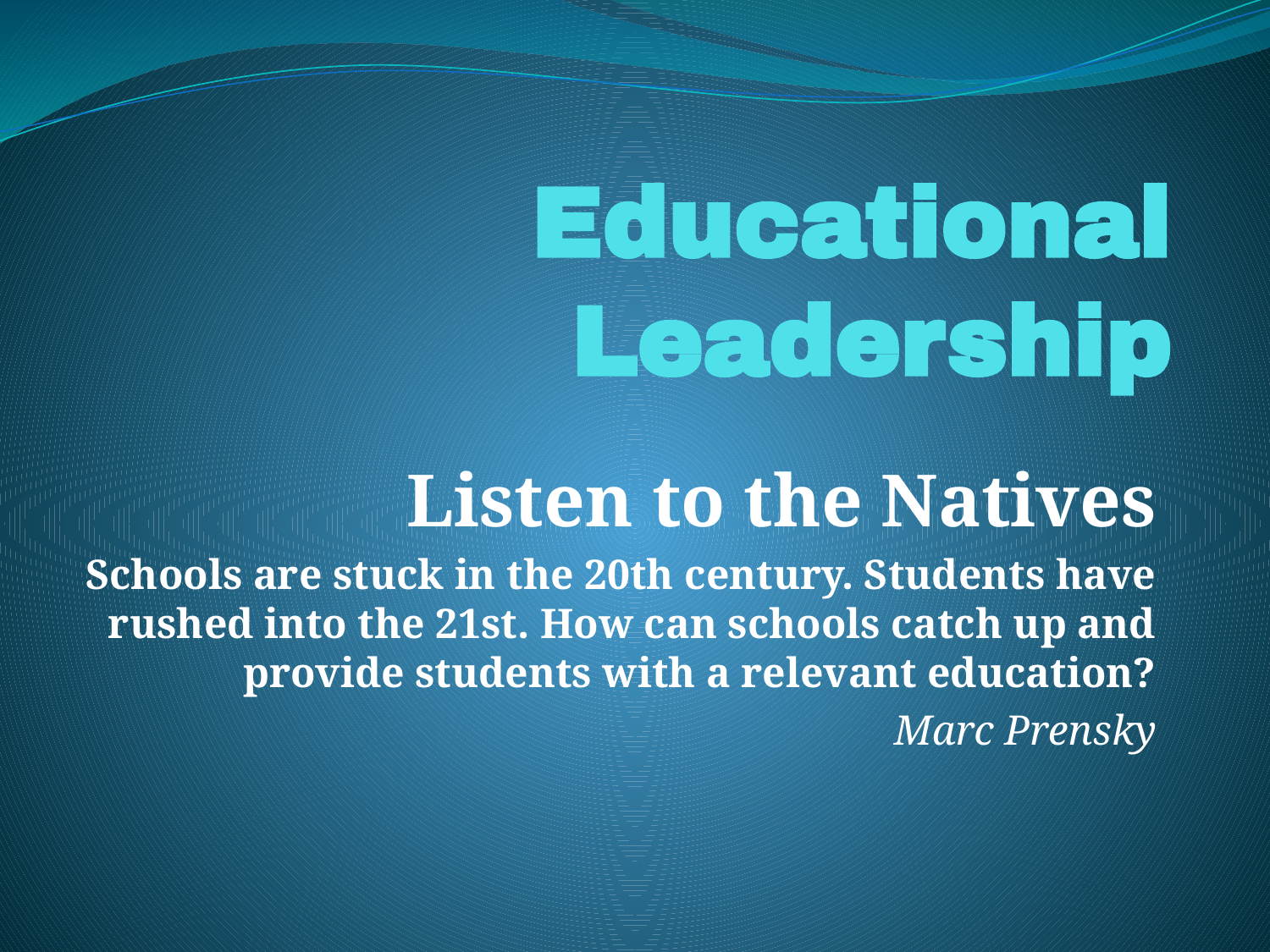

# Educational Leadership
Listen to the Natives
Schools are stuck in the 20th century. Students have rushed into the 21st. How can schools catch up and provide students with a relevant education?
Marc Prensky